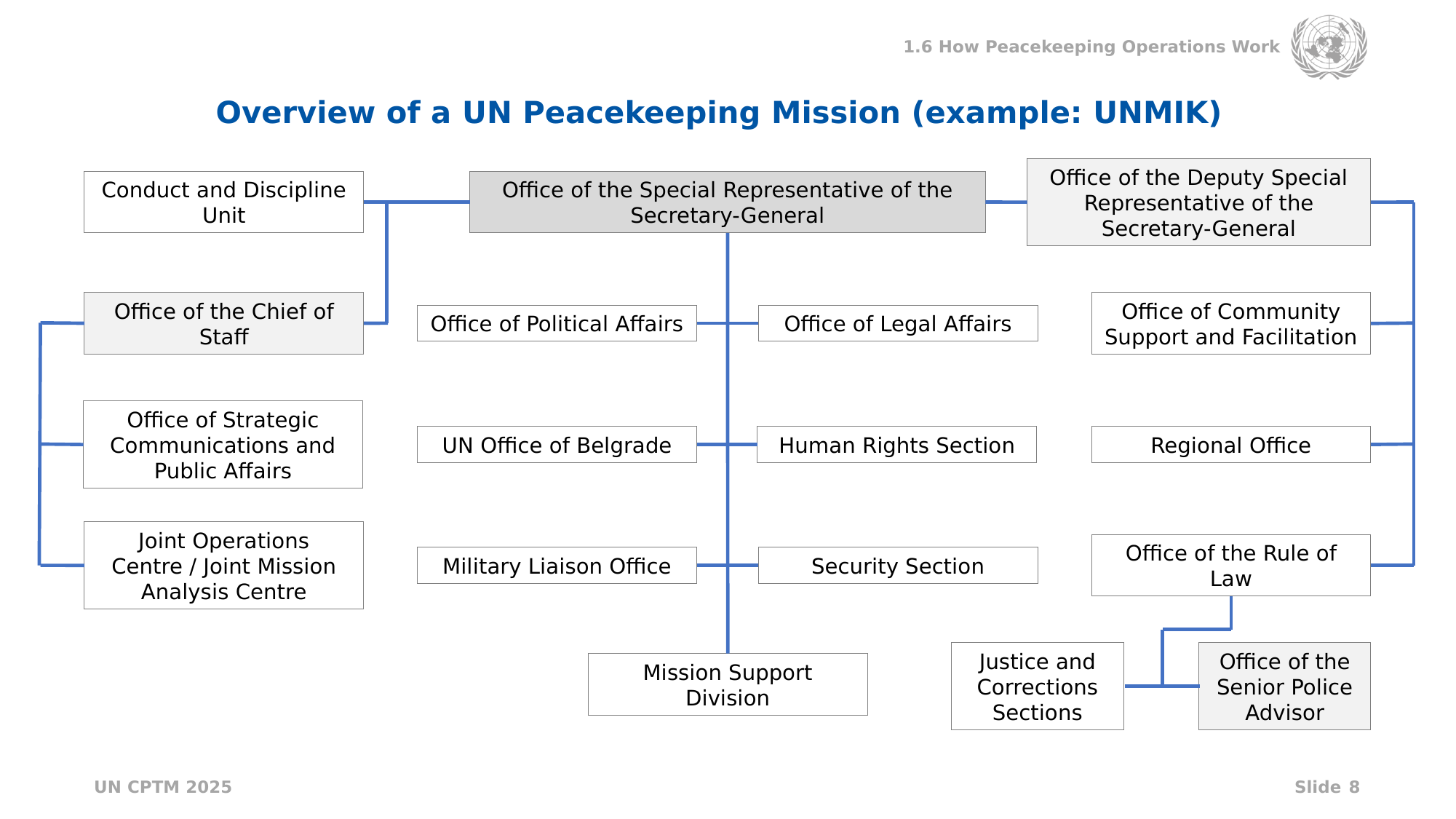

Overview of a UN Peacekeeping Mission (example: UNMIK)
Conduct and Discipline Unit
Office of the Special Representative of the Secretary-General
Office of the Deputy Special Representative of the Secretary-General
Office of the Chief of Staff
Office of Political Affairs
Office of Legal Affairs
Office of Community Support and Facilitation
Office of Strategic Communications and Public Affairs
UN Office of Belgrade
Human Rights Section
Regional Office
Joint Operations Centre / Joint Mission Analysis Centre
Military Liaison Office
Security Section
Office of the Rule of Law
Mission Support Division
Justice and Corrections Sections
Office of the Senior Police Advisor